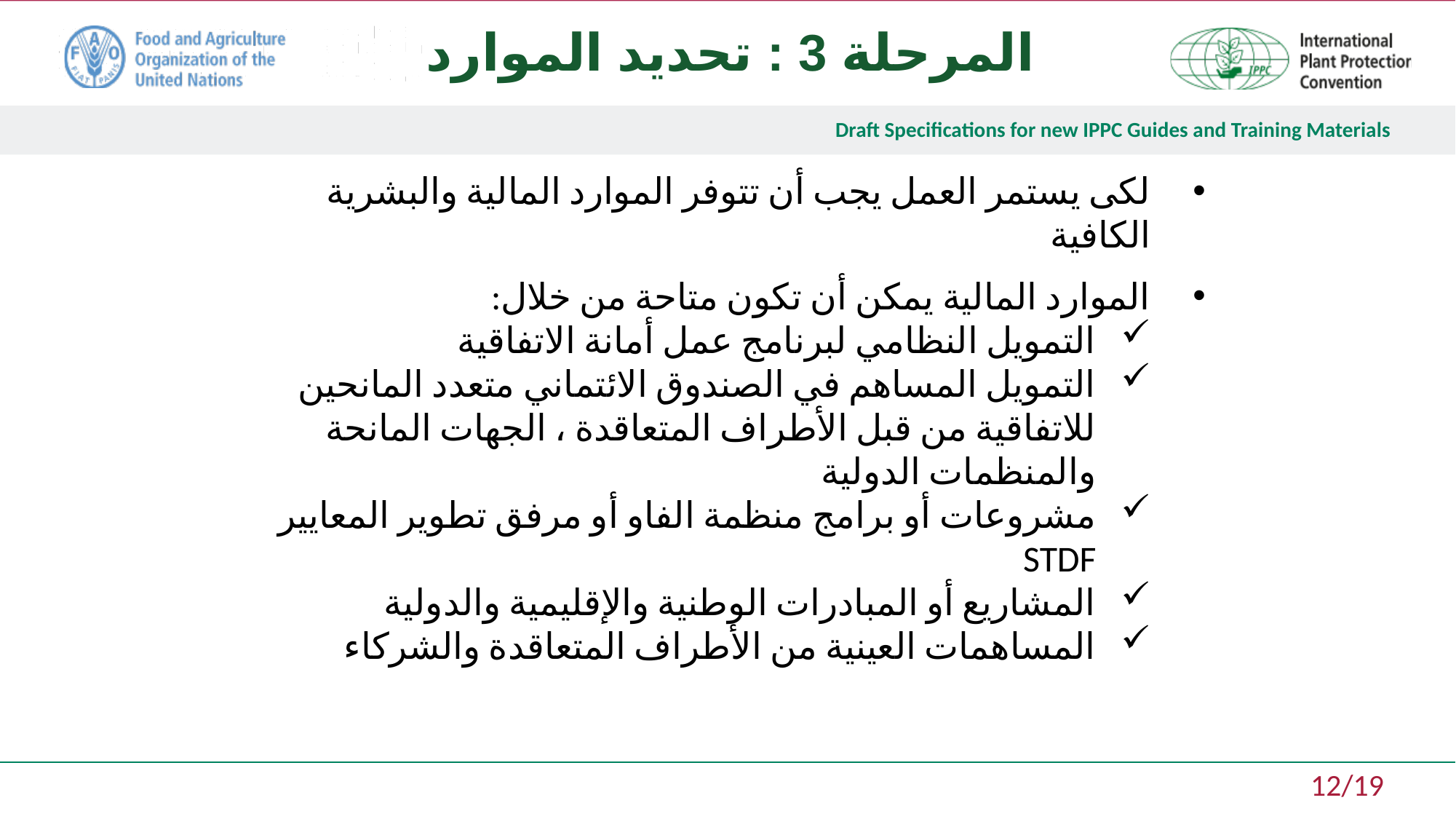

المرحلة 3 : تحديد الموارد
لكى يستمر العمل يجب أن تتوفر الموارد المالية والبشرية الكافية
الموارد المالية يمكن أن تكون متاحة من خلال:
التمويل النظامي لبرنامج عمل أمانة الاتفاقية
التمويل المساهم في الصندوق الائتماني متعدد المانحين للاتفاقية من قبل الأطراف المتعاقدة ، الجهات المانحة والمنظمات الدولية
مشروعات أو برامج منظمة الفاو أو مرفق تطوير المعايير STDF
المشاريع أو المبادرات الوطنية والإقليمية والدولية
المساهمات العينية من الأطراف المتعاقدة والشركاء